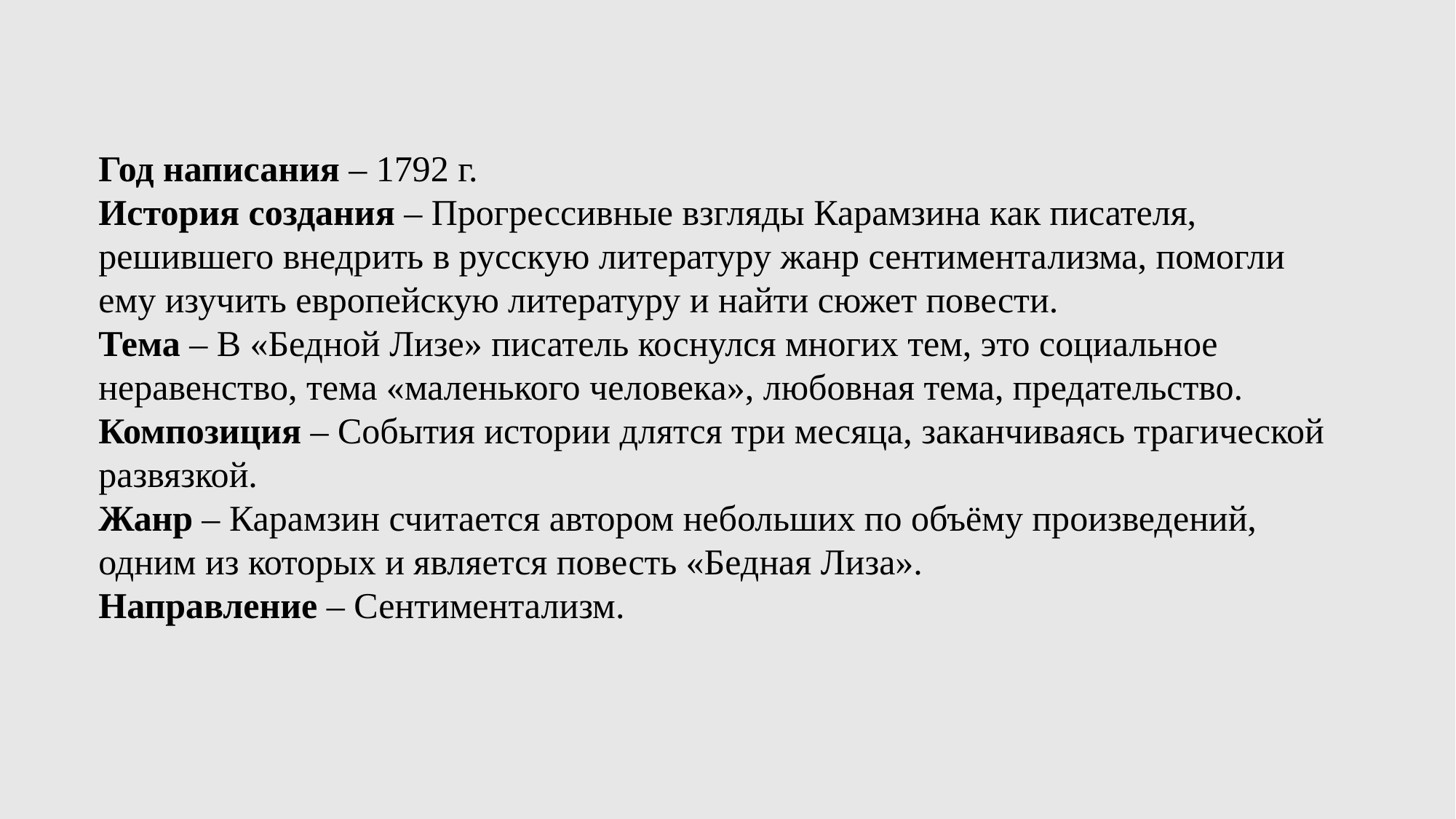

Год написания – 1792 г.
История создания – Прогрессивные взгляды Карамзина как писателя, решившего внедрить в русскую литературу жанр сентиментализма, помогли ему изучить европейскую литературу и найти сюжет повести.
Тема – В «Бедной Лизе» писатель коснулся многих тем, это социальное неравенство, тема «маленького человека», любовная тема, предательство.
Композиция – События истории длятся три месяца, заканчиваясь трагической развязкой.
Жанр – Карамзин считается автором небольших по объёму произведений, одним из которых и является повесть «Бедная Лиза».
Направление – Сентиментализм.